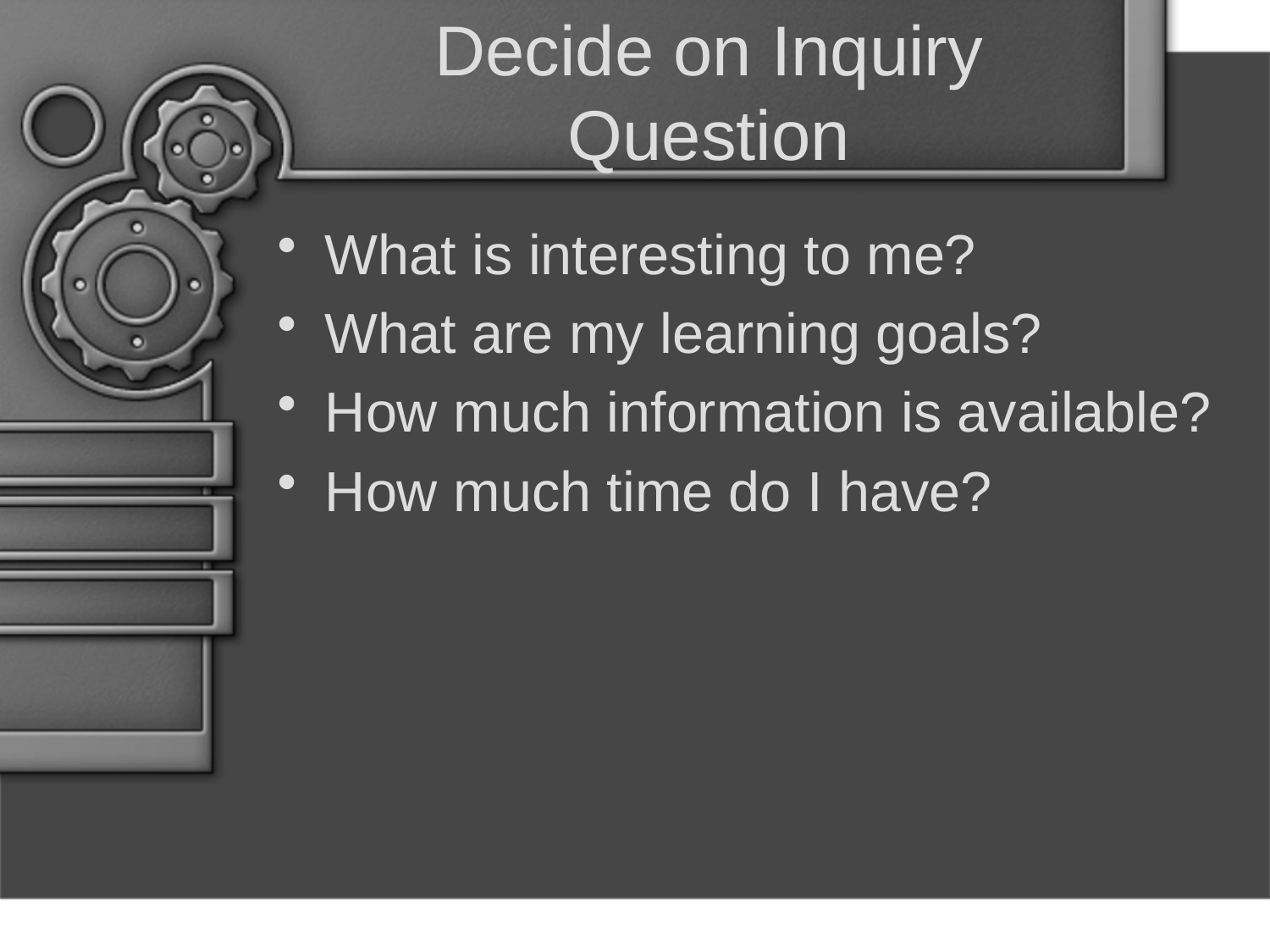

# Decide on Inquiry Question
What is interesting to me?
What are my learning goals?
How much information is available?
How much time do I have?